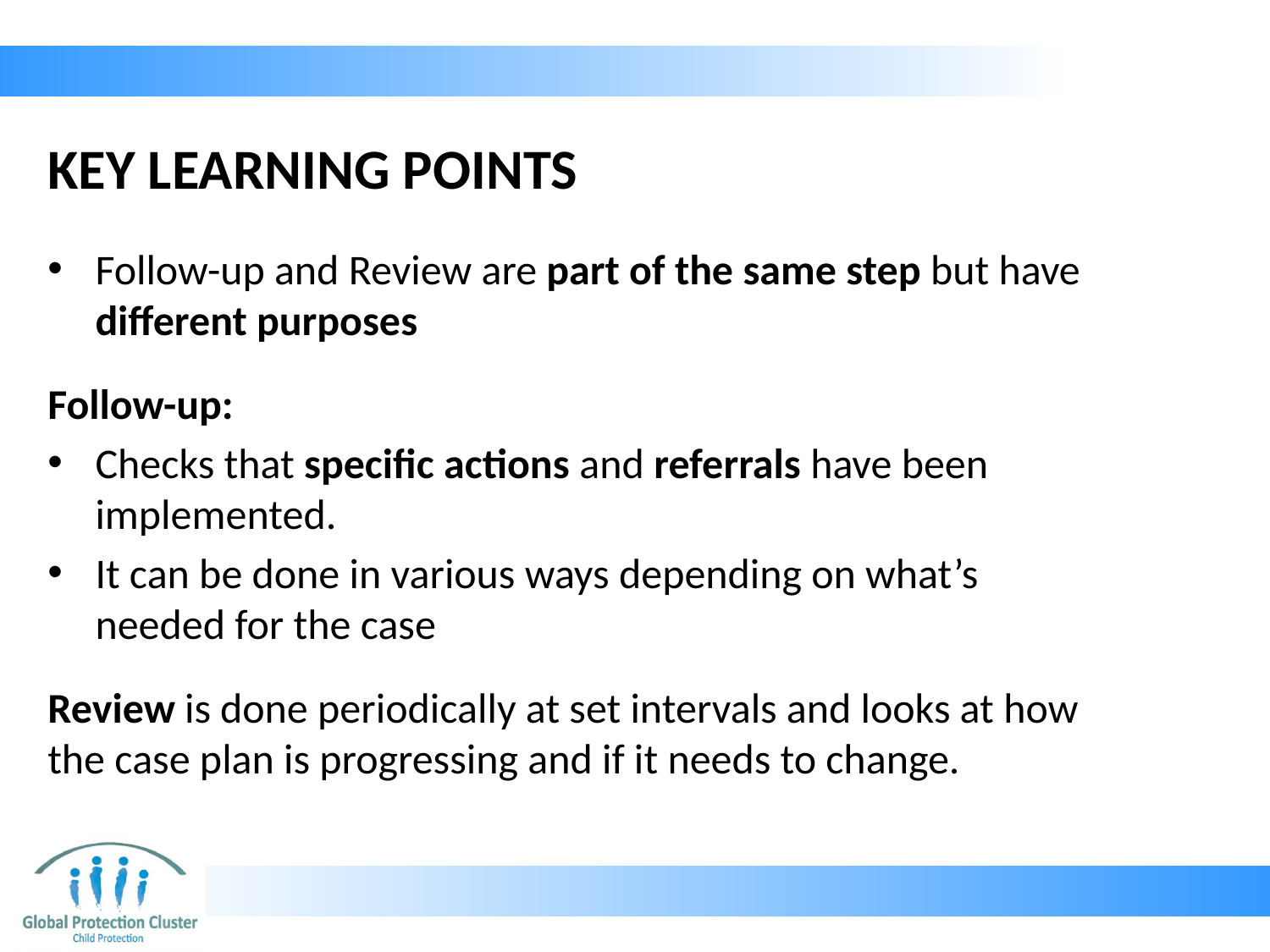

# KEY LEARNING POINTS
Follow-up and Review are part of the same step but have different purposes

Follow-up:
Checks that specific actions and referrals have been implemented.
It can be done in various ways depending on what’s needed for the case

Review is done periodically at set intervals and looks at how the case plan is progressing and if it needs to change.